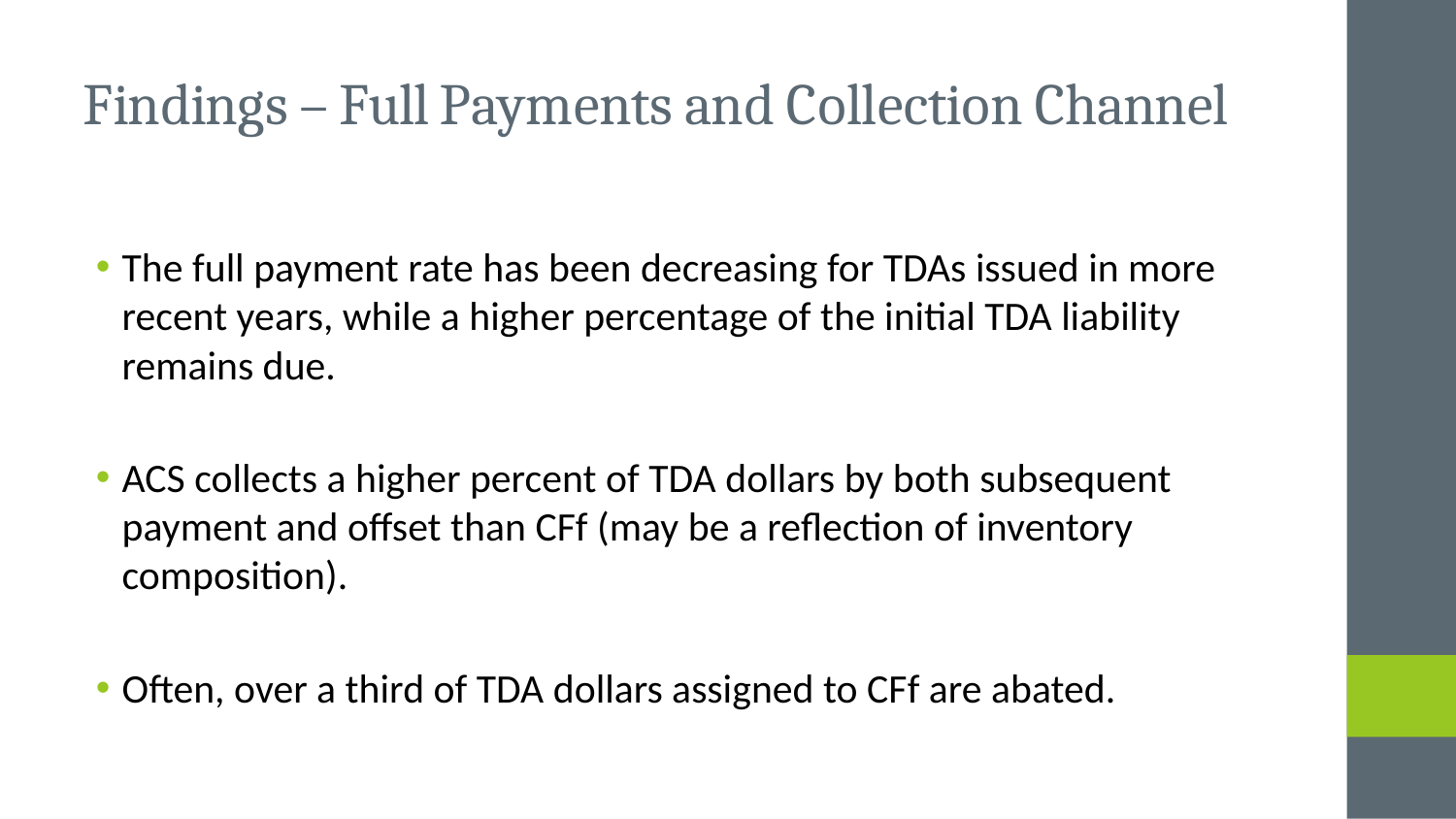

# Findings – Full Payments and Collection Channel
The full payment rate has been decreasing for TDAs issued in more recent years, while a higher percentage of the initial TDA liability remains due.

ACS collects a higher percent of TDA dollars by both subsequent payment and offset than CFf (may be a reflection of inventory composition).

Often, over a third of TDA dollars assigned to CFf are abated.